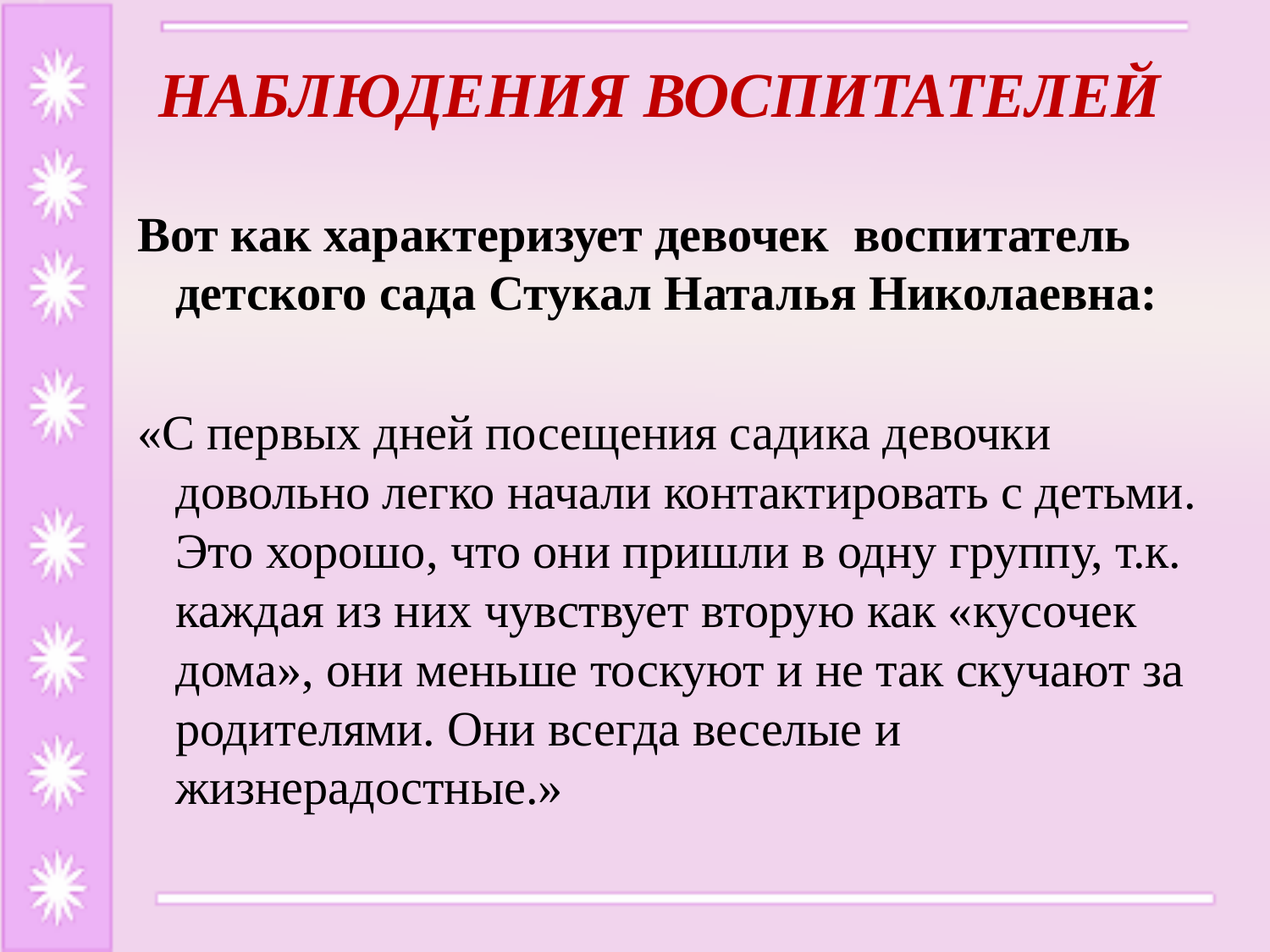

# Наблюдения воспитателей

Вот как характеризует девочек  воспитатель  детского сада Стукал Наталья Николаевна:

«С первых дней посещения садика девочки довольно легко начали контактировать с детьми. Это хорошо, что они пришли в одну группу, т.к. каждая из них чувствует вторую как «кусочек дома», они меньше тоскуют и не так скучают за родителями. Они всегда веселые и жизнерадостные.»